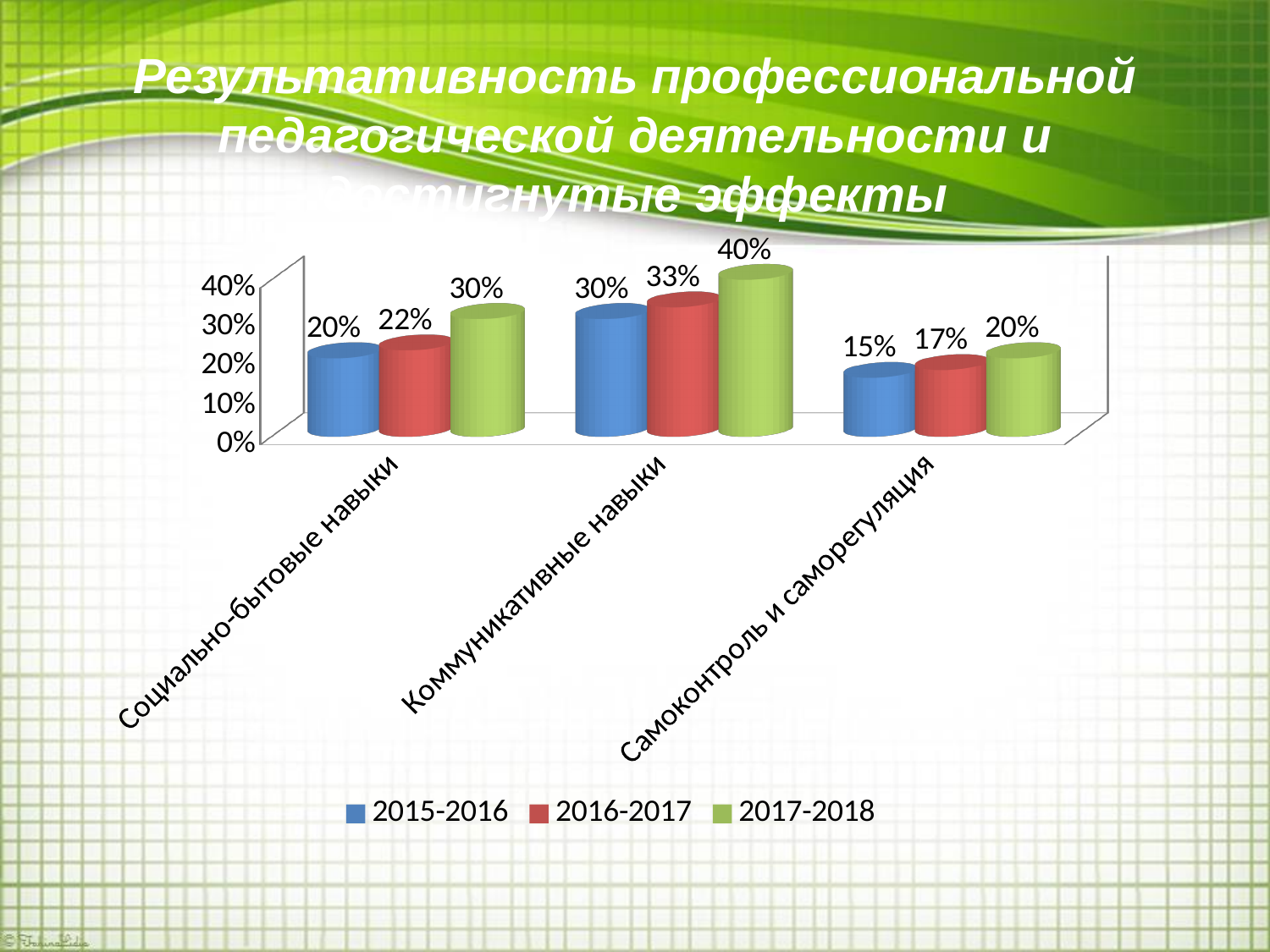

# Результативность профессиональной педагогической деятельности и достигнутые эффекты

[unsupported chart]